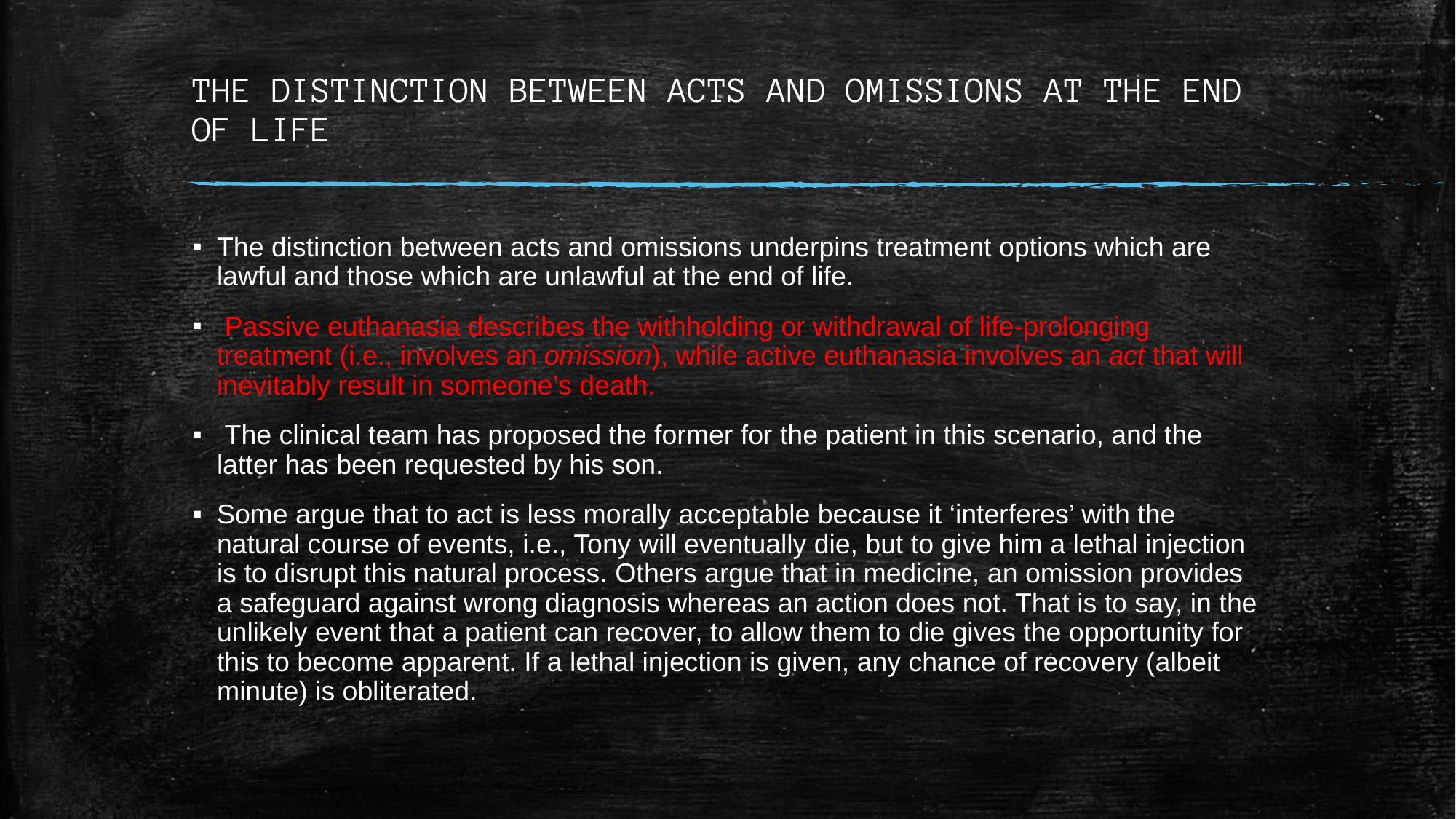

# THE DISTINCTION BETWEEN ACTS AND OMISSIONS AT THE END OF LIFE
The distinction between acts and omissions underpins treatment options which are lawful and those which are unlawful at the end of life.
 Passive euthanasia describes the withholding or withdrawal of life-prolonging treatment (i.e., involves an omission), while active euthanasia involves an act that will inevitably result in someone’s death.
 The clinical team has proposed the former for the patient in this scenario, and the latter has been requested by his son.
Some argue that to act is less morally acceptable because it ‘interferes’ with the natural course of events, i.e., Tony will eventually die, but to give him a lethal injection is to disrupt this natural process. Others argue that in medicine, an omission provides a safeguard against wrong diagnosis whereas an action does not. That is to say, in the unlikely event that a patient can recover, to allow them to die gives the opportunity for this to become apparent. If a lethal injection is given, any chance of recovery (albeit minute) is obliterated.